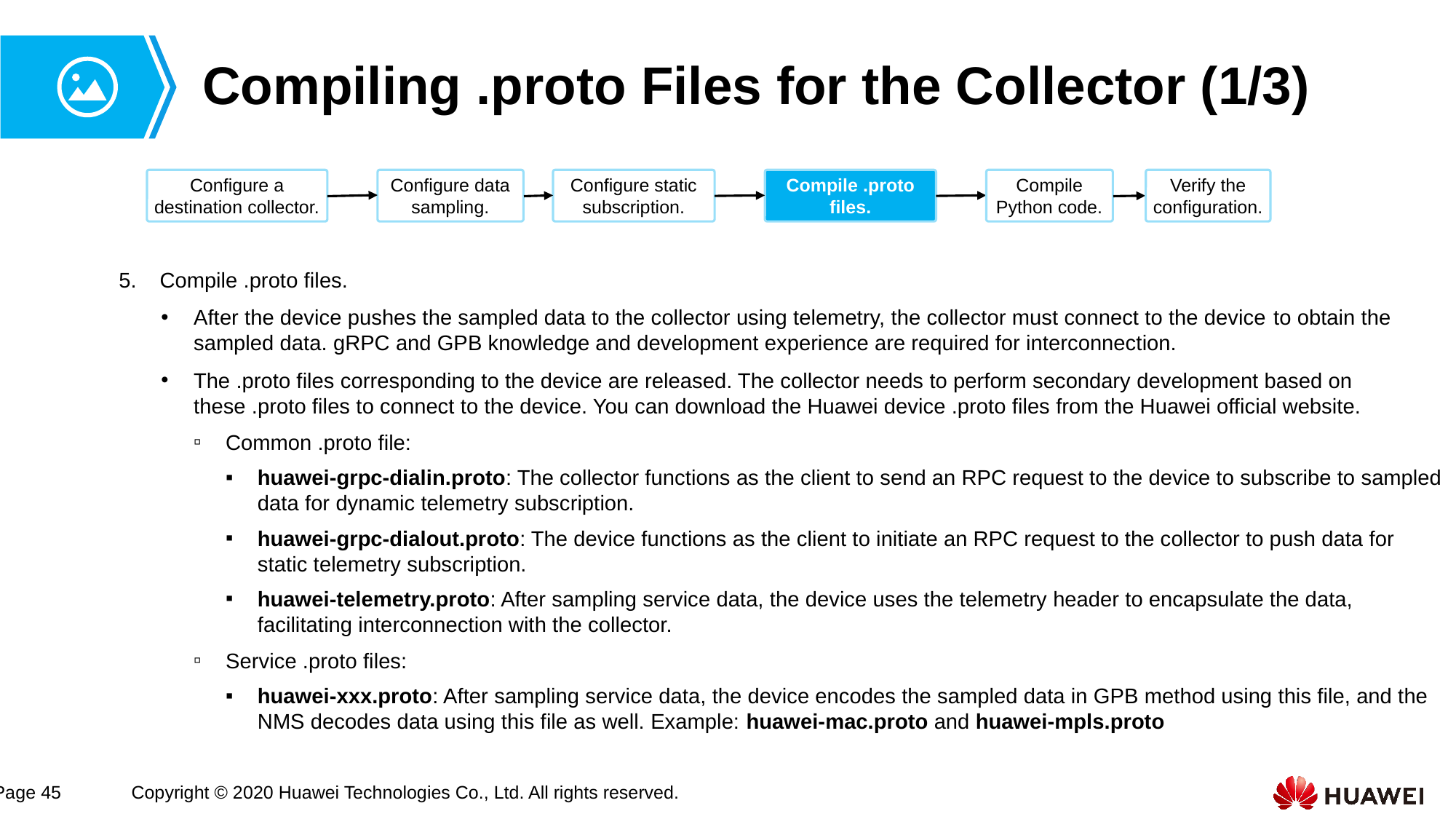

# Compiling .proto Files for the Collector (1/3)
Configure a destination collector.
Configure data sampling.
Configure static subscription.
Compile .proto files.
Compile Python code.
Verify the configuration.
Compile .proto files.
After the device pushes the sampled data to the collector using telemetry, the collector must connect to the device to obtain the sampled data. gRPC and GPB knowledge and development experience are required for interconnection.
The .proto files corresponding to the device are released. The collector needs to perform secondary development based on these .proto files to connect to the device. You can download the Huawei device .proto files from the Huawei official website.
Common .proto file:
huawei-grpc-dialin.proto: The collector functions as the client to send an RPC request to the device to subscribe to sampled data for dynamic telemetry subscription.
huawei-grpc-dialout.proto: The device functions as the client to initiate an RPC request to the collector to push data for static telemetry subscription.
huawei-telemetry.proto: After sampling service data, the device uses the telemetry header to encapsulate the data, facilitating interconnection with the collector.
Service .proto files:
huawei-xxx.proto: After sampling service data, the device encodes the sampled data in GPB method using this file, and the NMS decodes data using this file as well. Example: huawei-mac.proto and huawei-mpls.proto